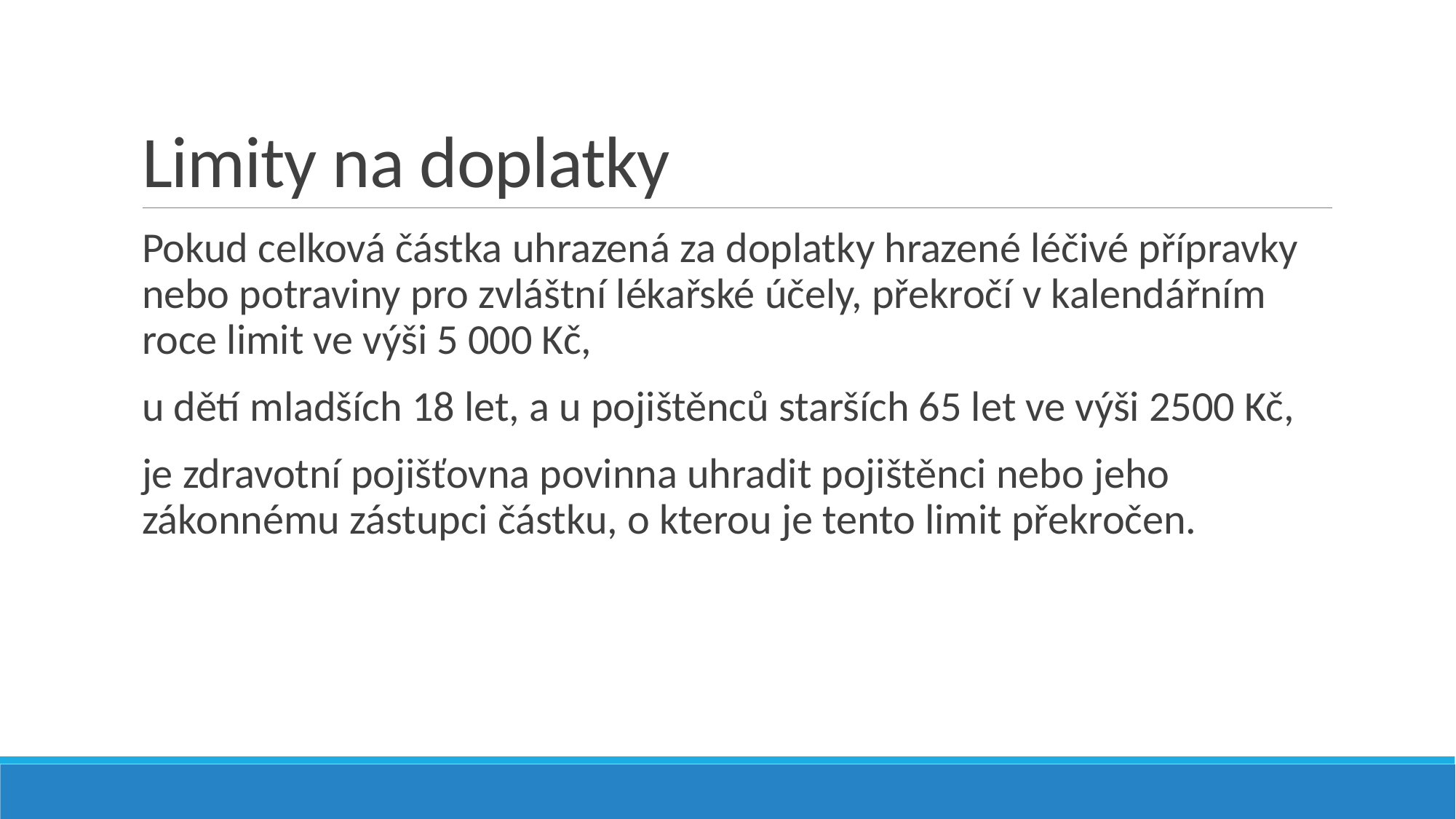

# Limity na doplatky
Pokud celková částka uhrazená za doplatky hrazené léčivé přípravky nebo potraviny pro zvláštní lékařské účely, překročí v kalendářním roce limit ve výši 5 000 Kč,
u dětí mladších 18 let, a u pojištěnců starších 65 let ve výši 2500 Kč,
je zdravotní pojišťovna povinna uhradit pojištěnci nebo jeho zákonnému zástupci částku, o kterou je tento limit překročen.